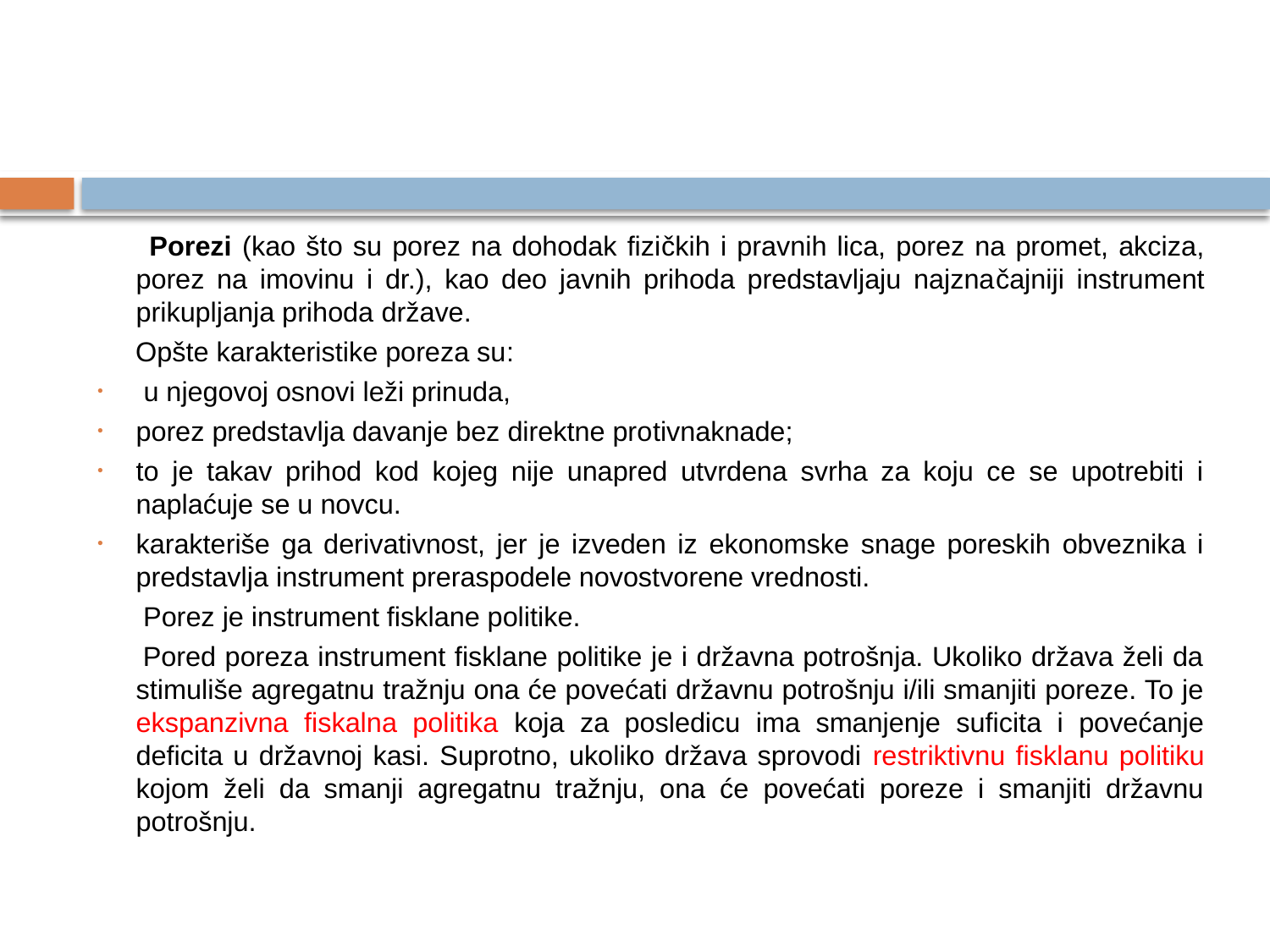

#
     Porezi (kao što su porez na dohodak fizičkih i pravnih lica, porez na promet, akciza, porez na imovinu i dr.), kao deo javnih prihoda predstavljaju najznačajniji instrument prikupljanja prihoda države.
     Opšte karakteristike poreza su:
 u njegovoj osnovi leži prinuda,
porez predstavlja davanje bez direktne protivnaknade;
to je takav prihod kod kojeg nije unapred utvrdena svrha za koju ce se upotrebiti i naplaćuje se u novcu.
karakteriše ga derivativnost, jer je izveden iz ekonomske snage poreskih obveznika i predstavlja instrument preraspodele novostvorene vrednosti.
      Porez je instrument fisklane politike.
     Pored poreza instrument fisklane politike je i državna potrošnja. Ukoliko država želi da stimuliše agregatnu tražnju ona će povećati državnu potrošnju i/ili smanjiti poreze. To je ekspanzivna fiskalna politika koja za posledicu ima smanjenje suficita i povećanje deficita u državnoj kasi. Suprotno, ukoliko država sprovodi restriktivnu fisklanu politiku kojom želi da smanji agregatnu tražnju, ona će povećati poreze i smanjiti državnu potrošnju.